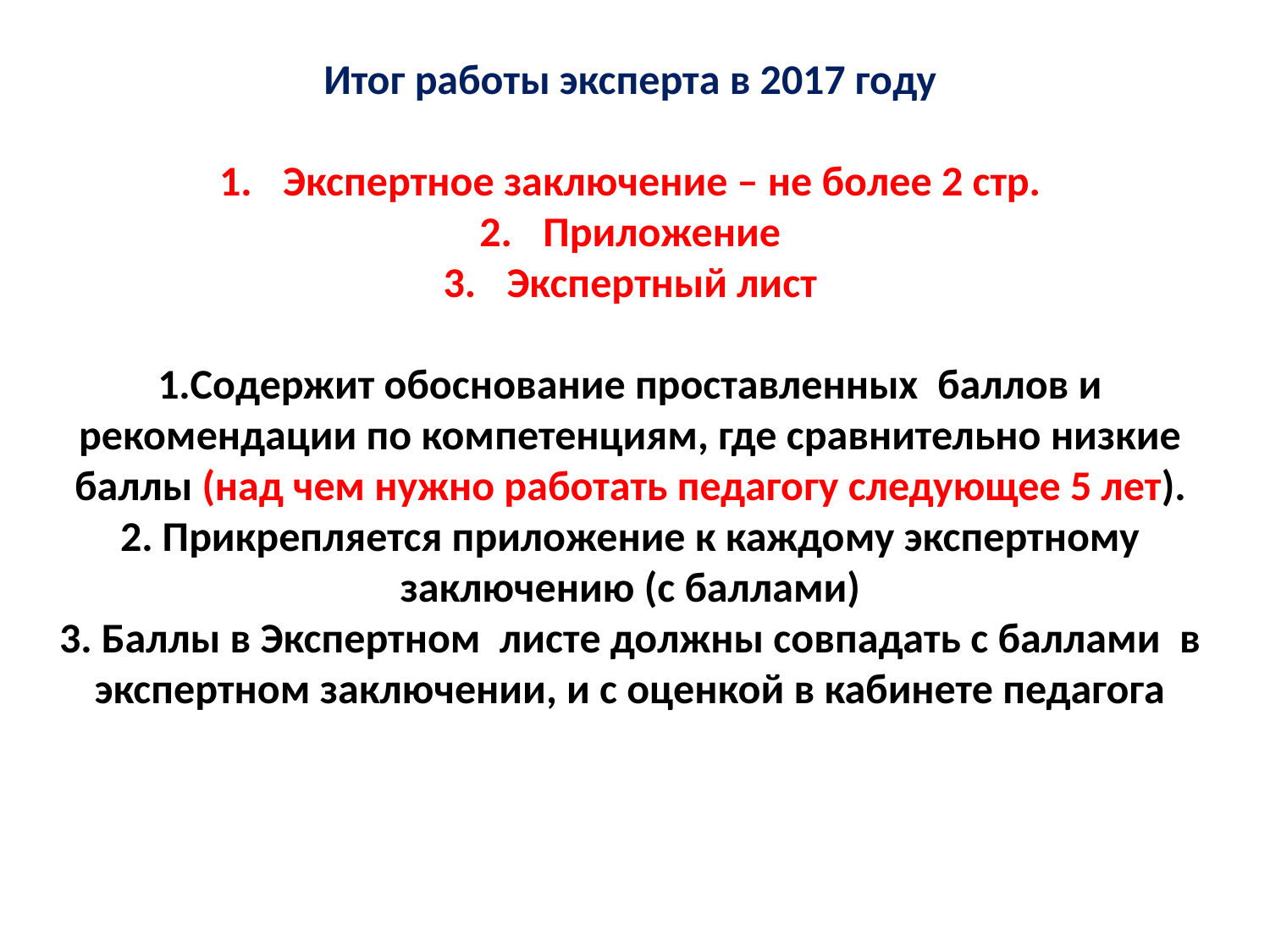

Итог работы эксперта в 2017 году

Экспертное заключение – не более 2 стр.
Приложение
Экспертный лист

1.Содержит обоснование проставленных  баллов и рекомендации по компетенциям, где сравнительно низкие баллы (над чем нужно работать педагогу следующее 5 лет).
2. Прикрепляется приложение к каждому экспертному заключению (с баллами)
3. Баллы в Экспертном  листе должны совпадать с баллами  в экспертном заключении, и с оценкой в кабинете педагога